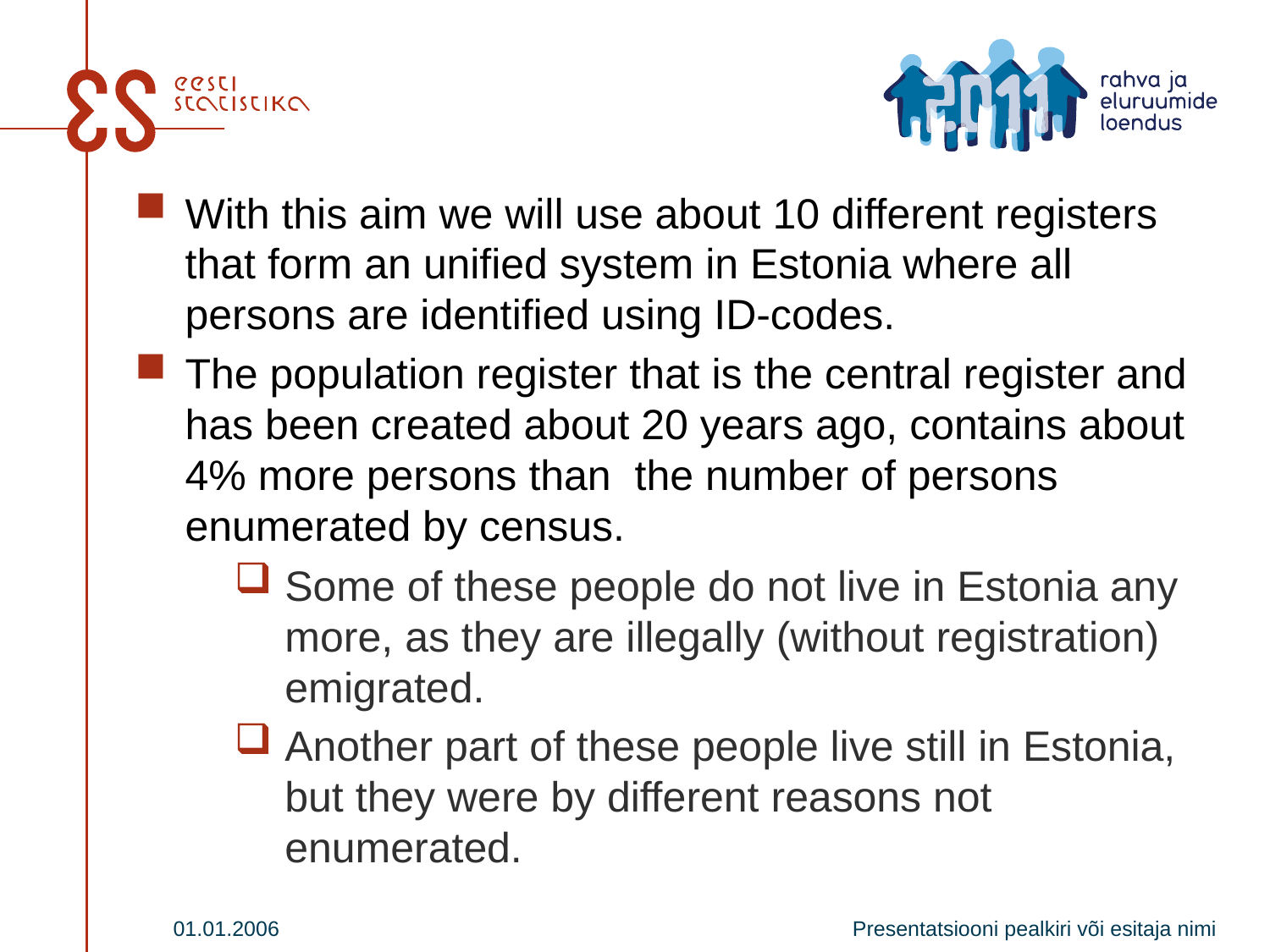

#
With this aim we will use about 10 different registers that form an unified system in Estonia where all persons are identified using ID-codes.
The population register that is the central register and has been created about 20 years ago, contains about 4% more persons than  the number of persons enumerated by census.
Some of these people do not live in Estonia any more, as they are illegally (without registration) emigrated.
Another part of these people live still in Estonia, but they were by different reasons not enumerated.

01.01.2006